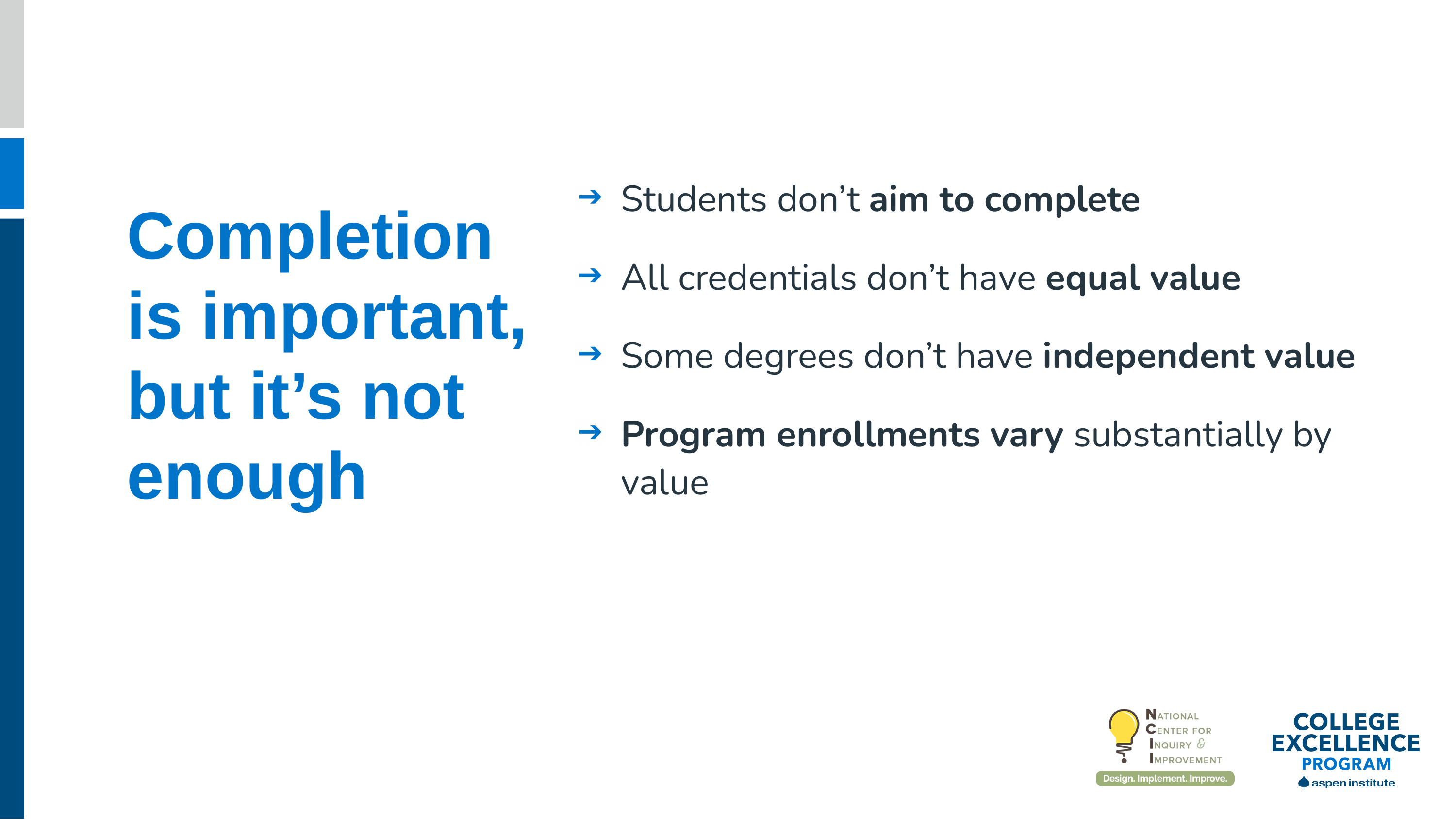

Students don’t aim to complete
All credentials don’t have equal value
Some degrees don’t have independent value
Program enrollments vary substantially by value
Completion is important, but it’s not enough